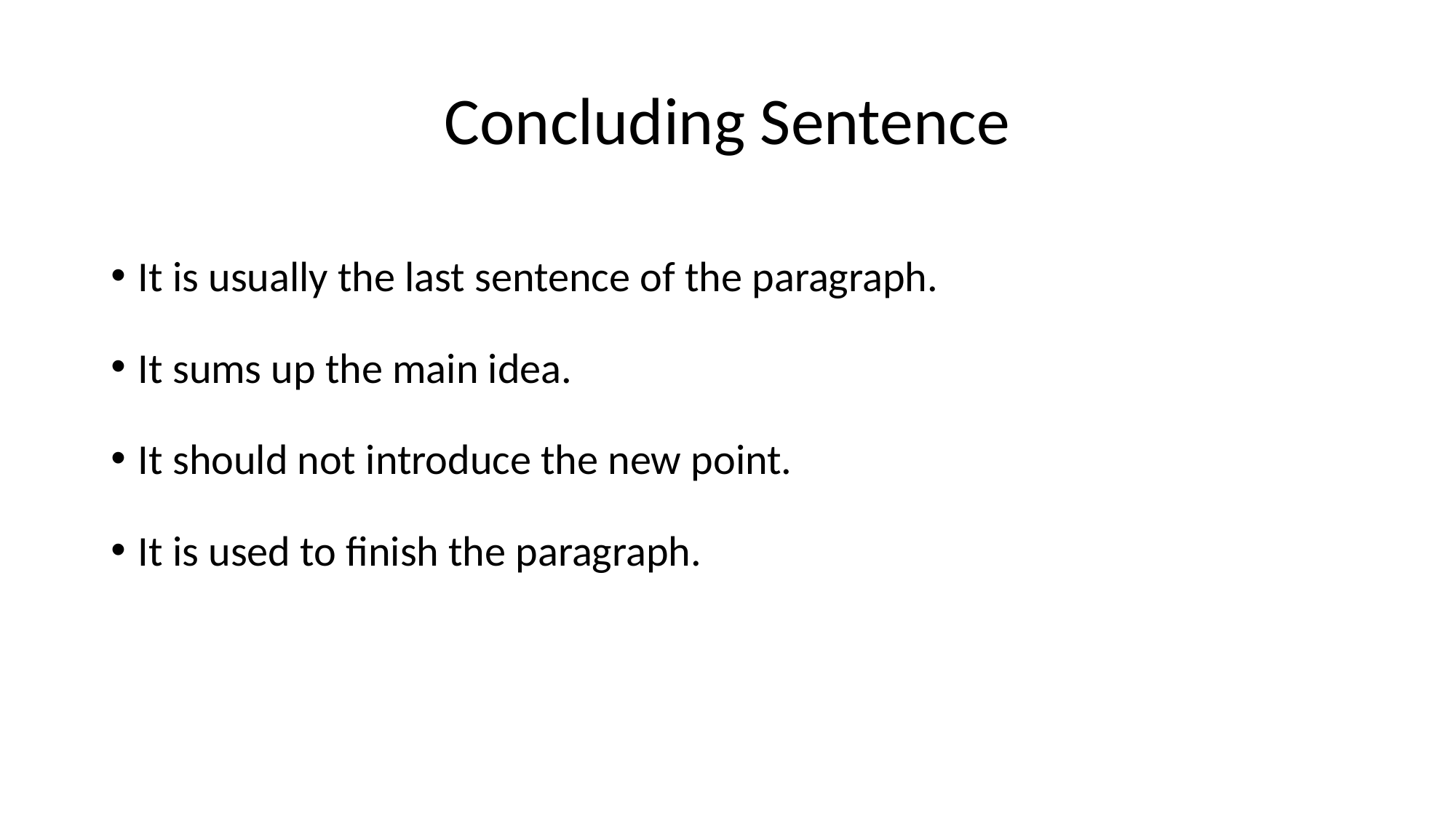

# Concluding Sentence
It is usually the last sentence of the paragraph.
It sums up the main idea.
It should not introduce the new point.
It is used to finish the paragraph.